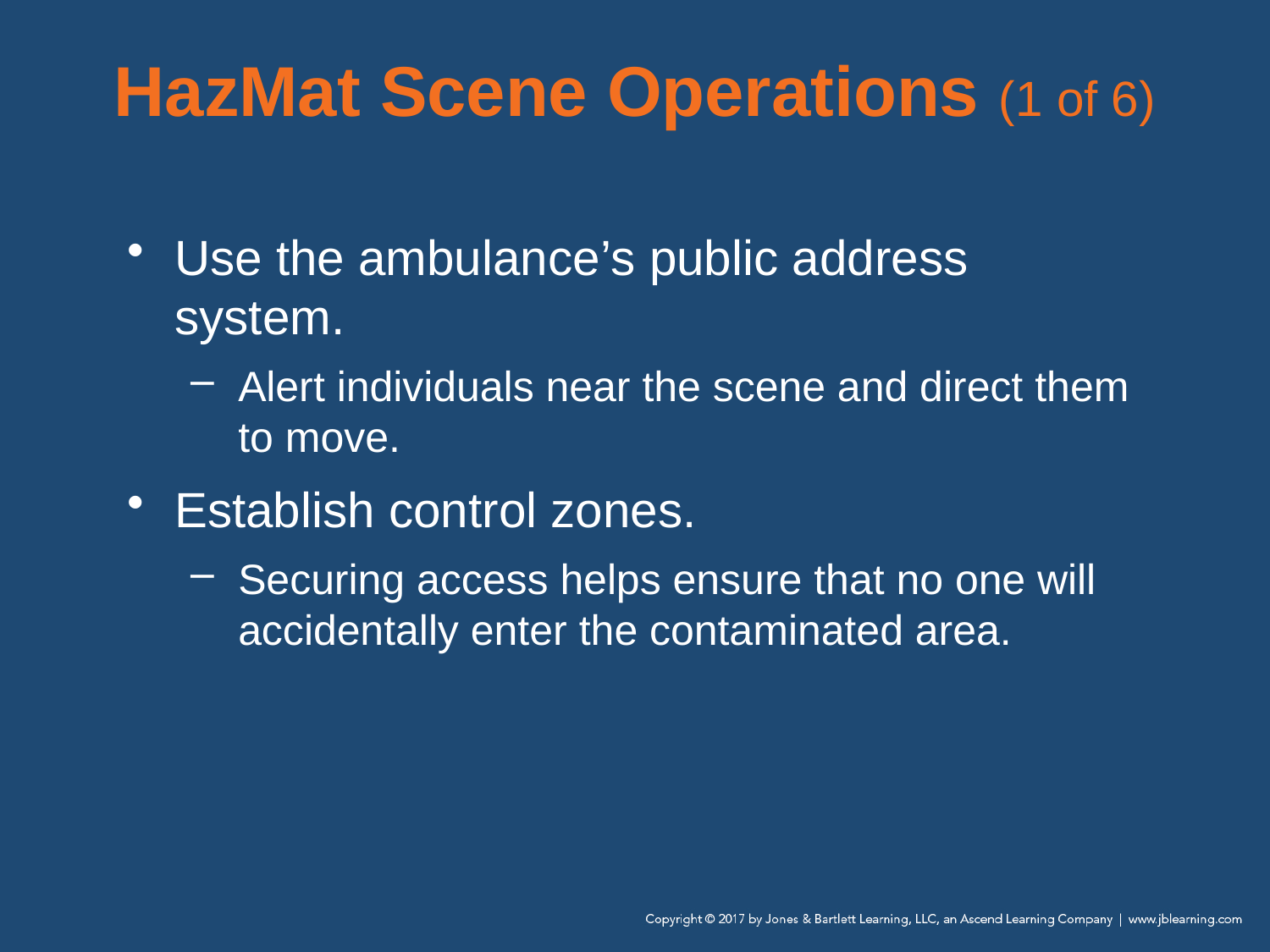

# HazMat Scene Operations (1 of 6)
Use the ambulance’s public address system.
Alert individuals near the scene and direct them to move.
Establish control zones.
Securing access helps ensure that no one will accidentally enter the contaminated area.